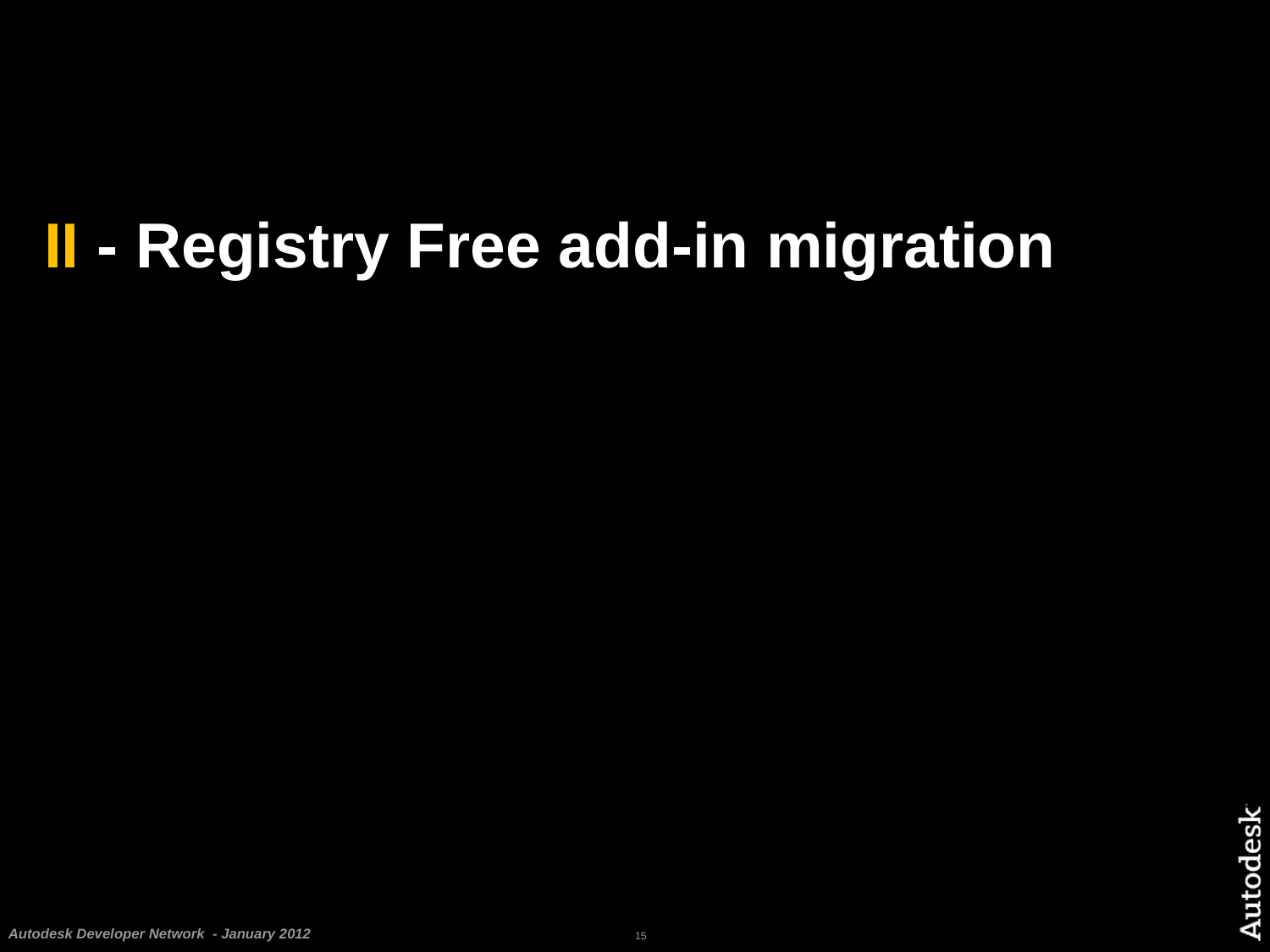

# II - Registry Free add-in migration